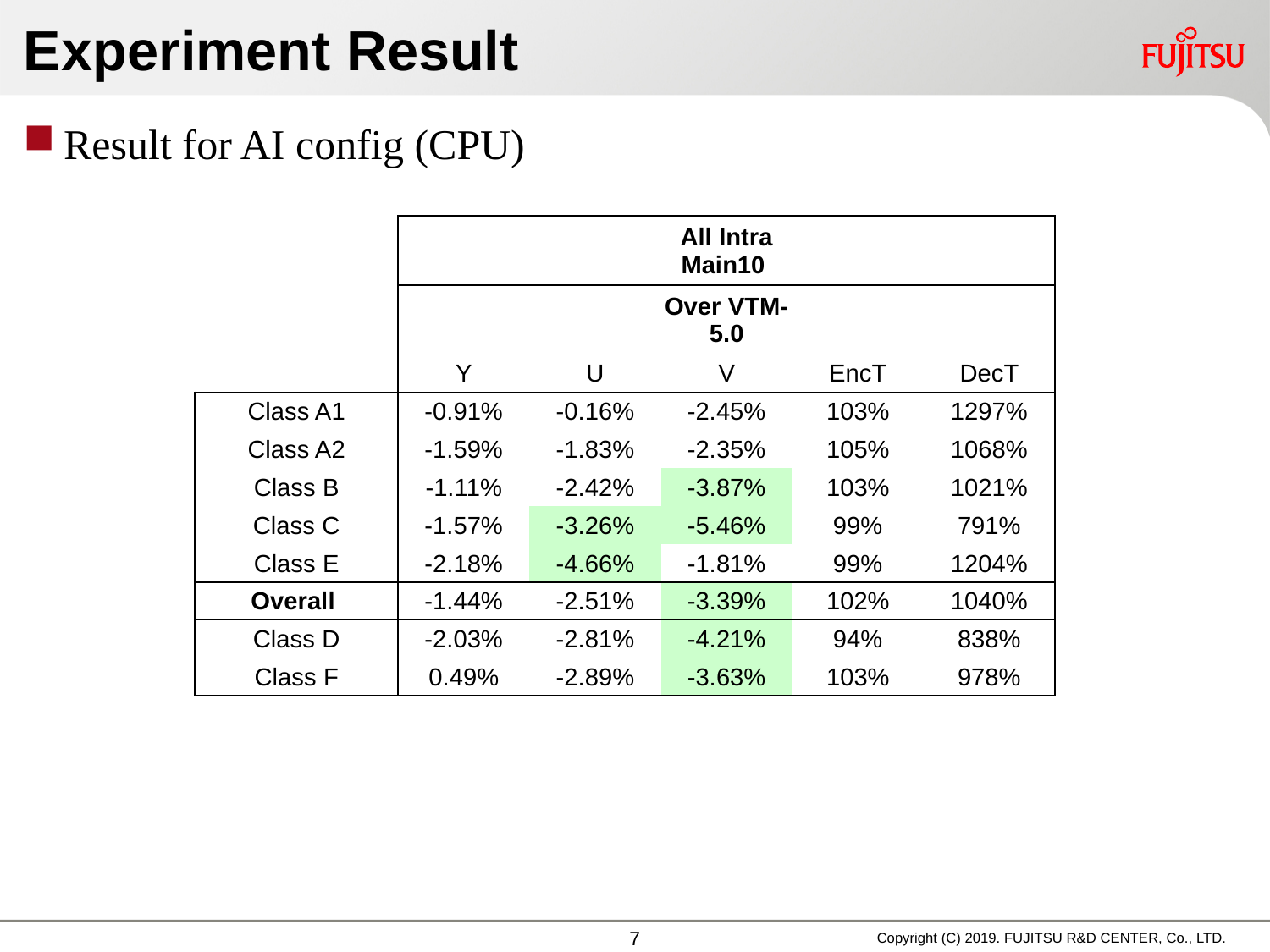

# Experiment Result
Result for AI config (CPU)

|  |  |  | All Intra Main10 |  |  |
| --- | --- | --- | --- | --- | --- |
|  |  |  | Over VTM-5.0 |  |  |
|  | Y | U | V | EncT | DecT |
| Class A1 | -0.91% | -0.16% | -2.45% | 103% | 1297% |
| Class A2 | -1.59% | -1.83% | -2.35% | 105% | 1068% |
| Class B | -1.11% | -2.42% | -3.87% | 103% | 1021% |
| Class C | -1.57% | -3.26% | -5.46% | 99% | 791% |
| Class E | -2.18% | -4.66% | -1.81% | 99% | 1204% |
| Overall | -1.44% | -2.51% | -3.39% | 102% | 1040% |
| Class D | -2.03% | -2.81% | -4.21% | 94% | 838% |
| Class F | 0.49% | -2.89% | -3.63% | 103% | 978% |
7
Copyright (C) 2019. FUJITSU R&D CENTER, Co., LTD.